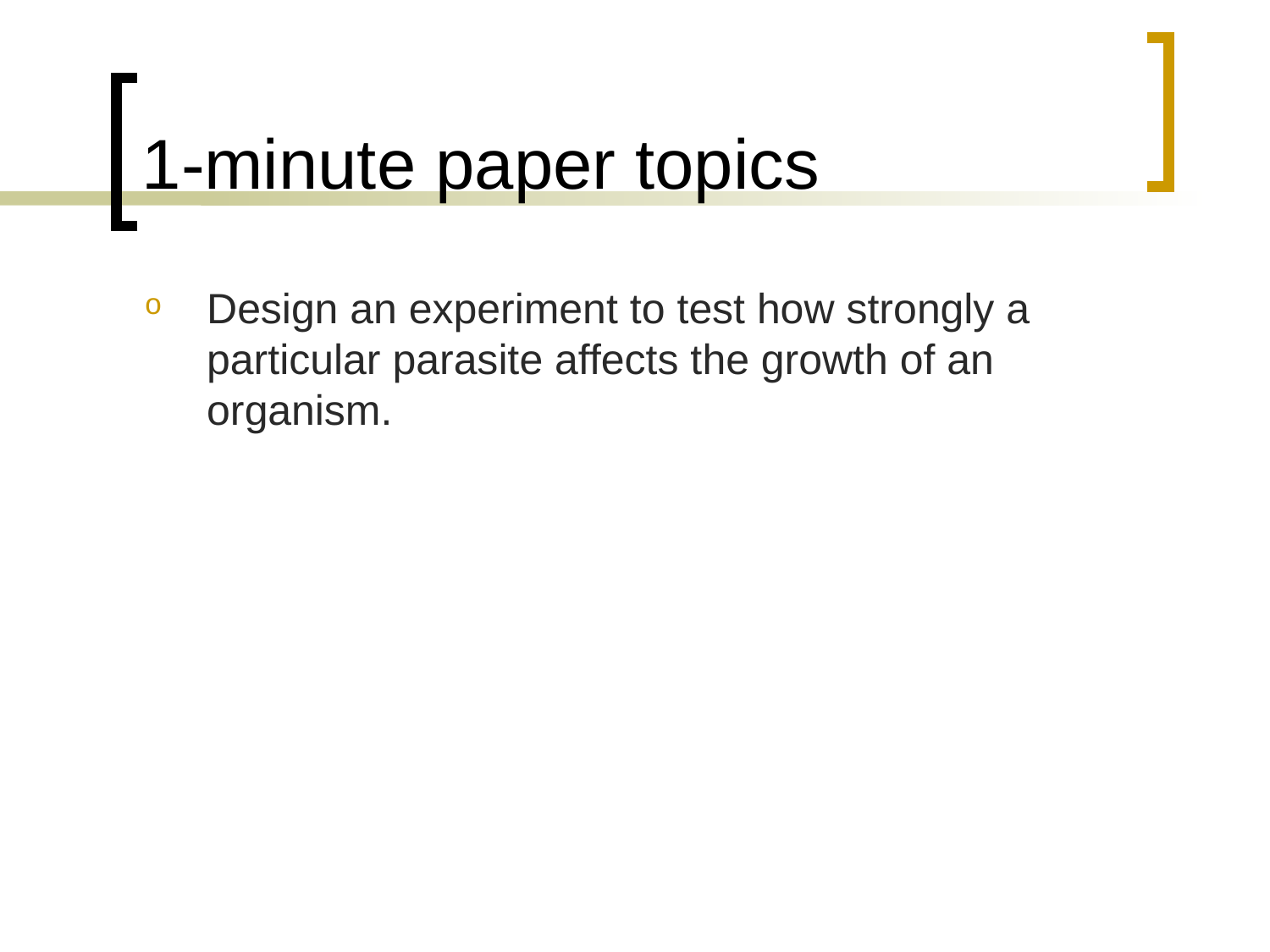

# 1-minute paper topics
Design an experiment to test how strongly a particular parasite affects the growth of an organism.